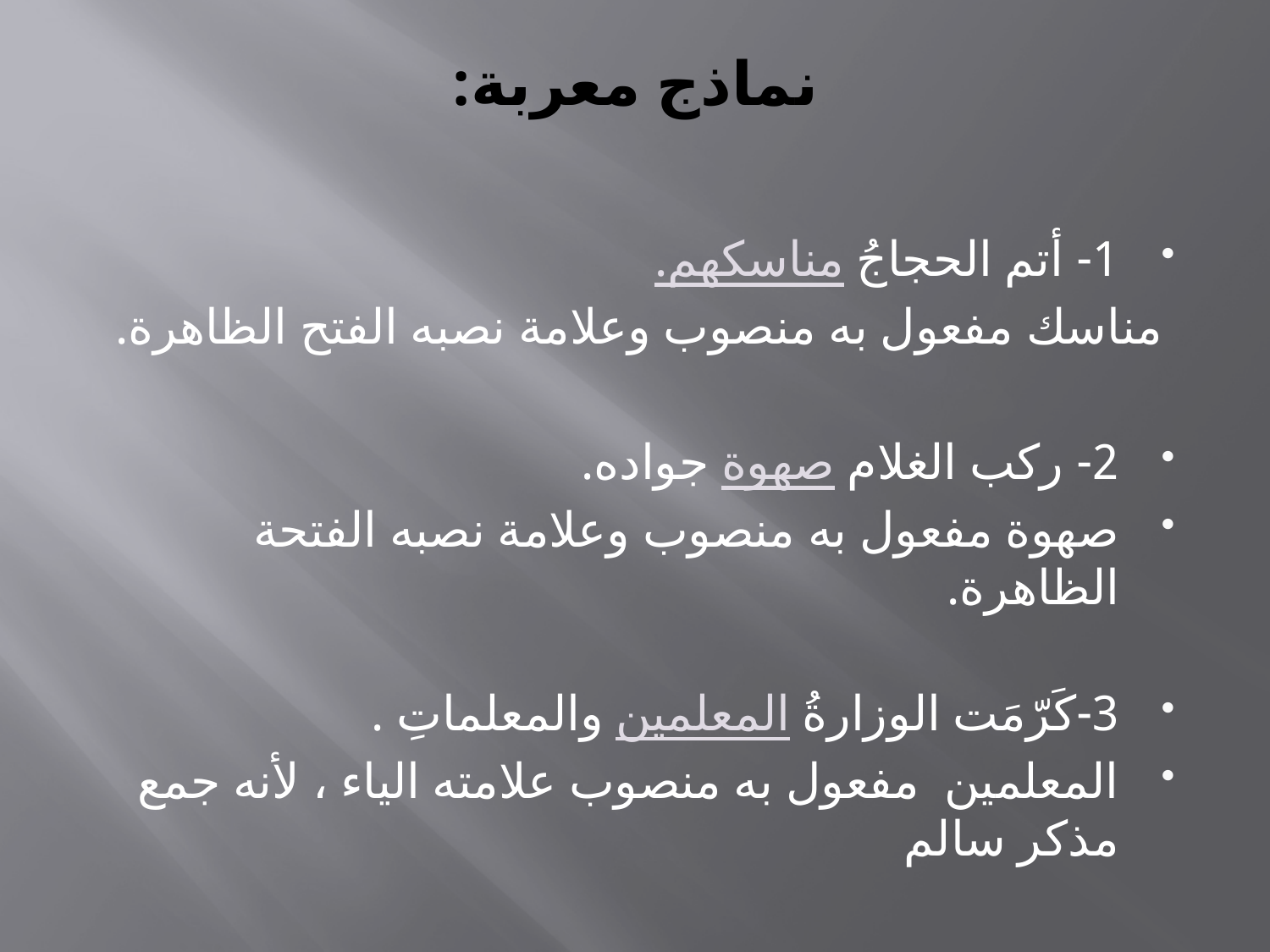

# نماذج معربة:
1- أتم الحجاجُ مناسكهم.
 مناسك مفعول به منصوب وعلامة نصبه الفتح الظاهرة.

2- ركب الغلام صهوة جواده.
صهوة مفعول به منصوب وعلامة نصبه الفتحة الظاهرة.
3-كَرّمَت الوزارةُ المعلمين والمعلماتِ .
المعلمين  مفعول به منصوب علامته الياء ، لأنه جمع مذكر سالم